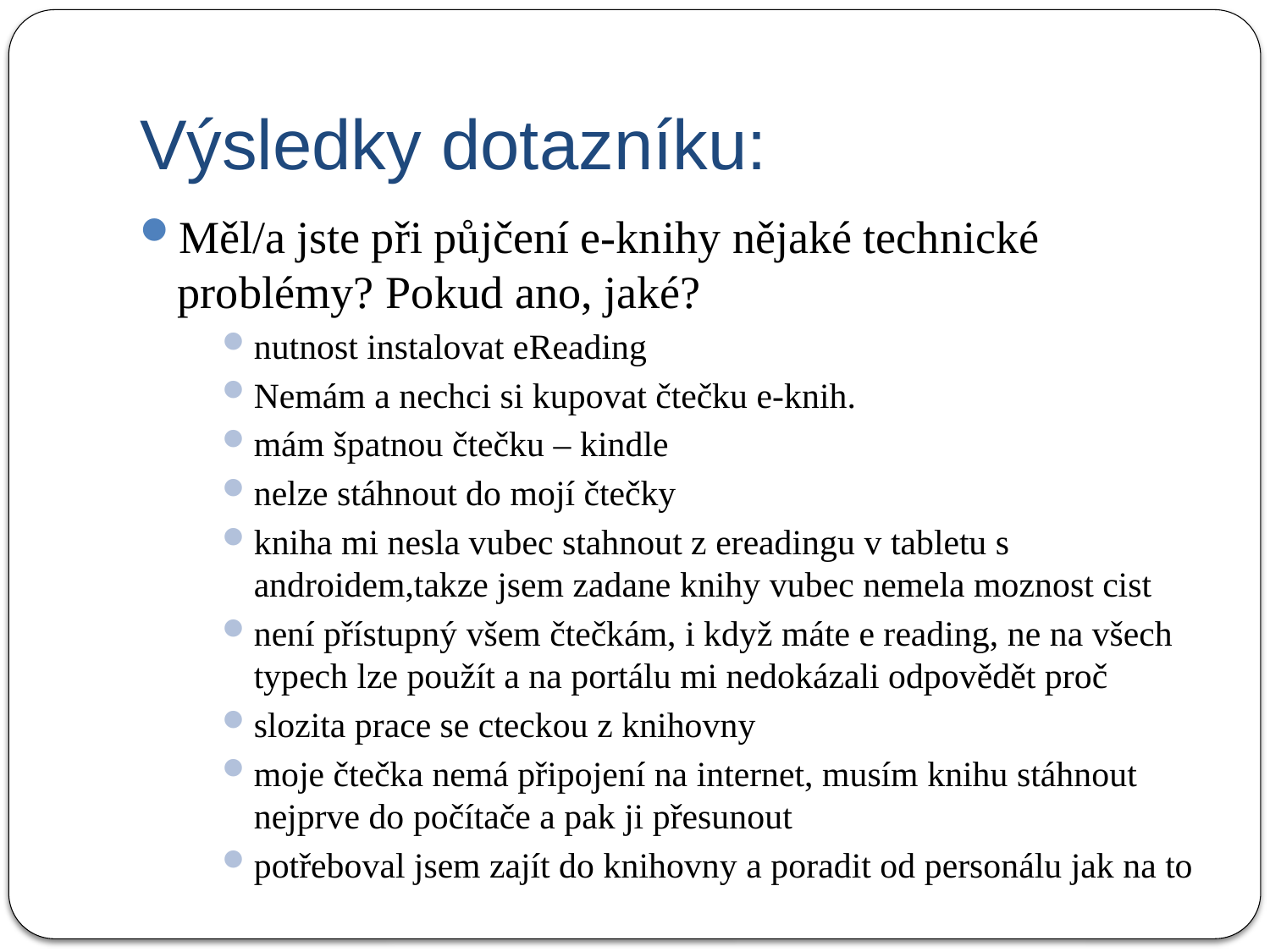

# Výsledky dotazníku:
Měl/a jste při půjčení e-knihy nějaké technické problémy? Pokud ano, jaké?
nutnost instalovat eReading
Nemám a nechci si kupovat čtečku e-knih.
mám špatnou čtečku – kindle
nelze stáhnout do mojí čtečky
kniha mi nesla vubec stahnout z ereadingu v tabletu s androidem,takze jsem zadane knihy vubec nemela moznost cist
není přístupný všem čtečkám, i když máte e reading, ne na všech typech lze použít a na portálu mi nedokázali odpovědět proč
slozita prace se cteckou z knihovny
moje čtečka nemá připojení na internet, musím knihu stáhnout nejprve do počítače a pak ji přesunout
potřeboval jsem zajít do knihovny a poradit od personálu jak na to